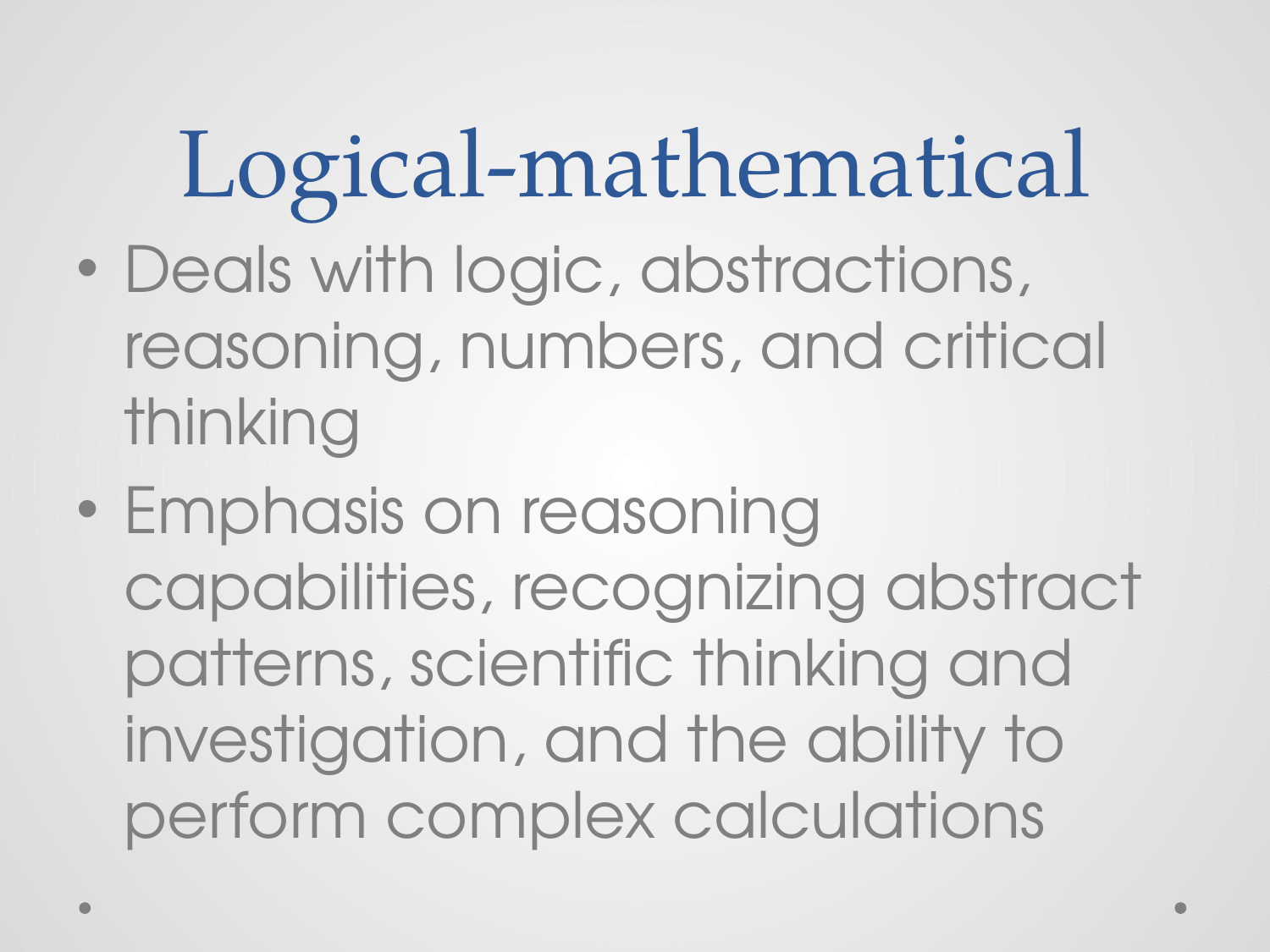

# Logical-mathematical
Deals with logic, abstractions, reasoning, numbers, and critical thinking
Emphasis on reasoning capabilities, recognizing abstract patterns, scientific thinking and investigation, and the ability to perform complex calculations